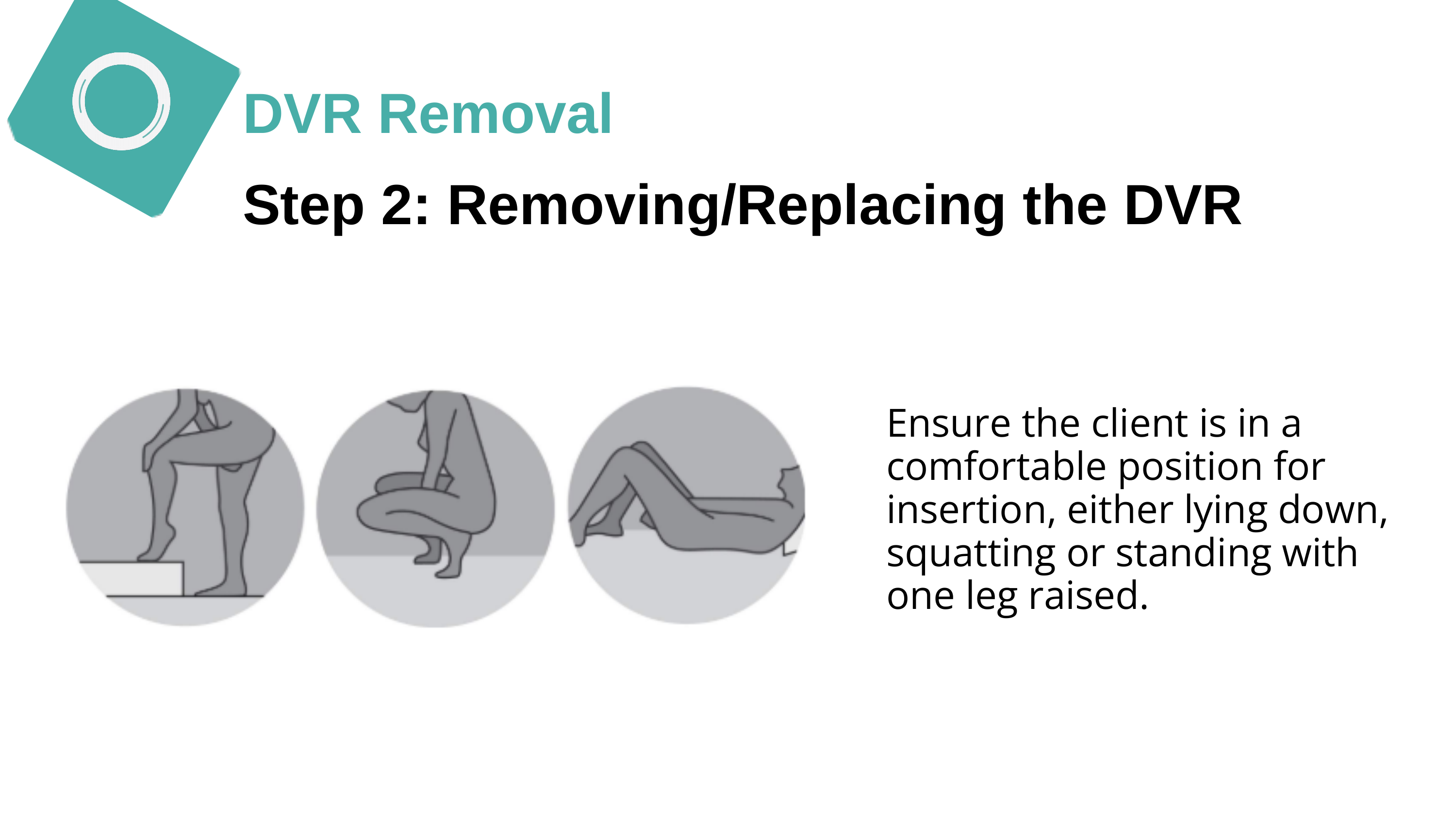

DVR Removal
Step 2: Removing/Replacing the DVR

Ensure the client is in a comfortable position for insertion, either lying down, squatting or standing with one leg raised.